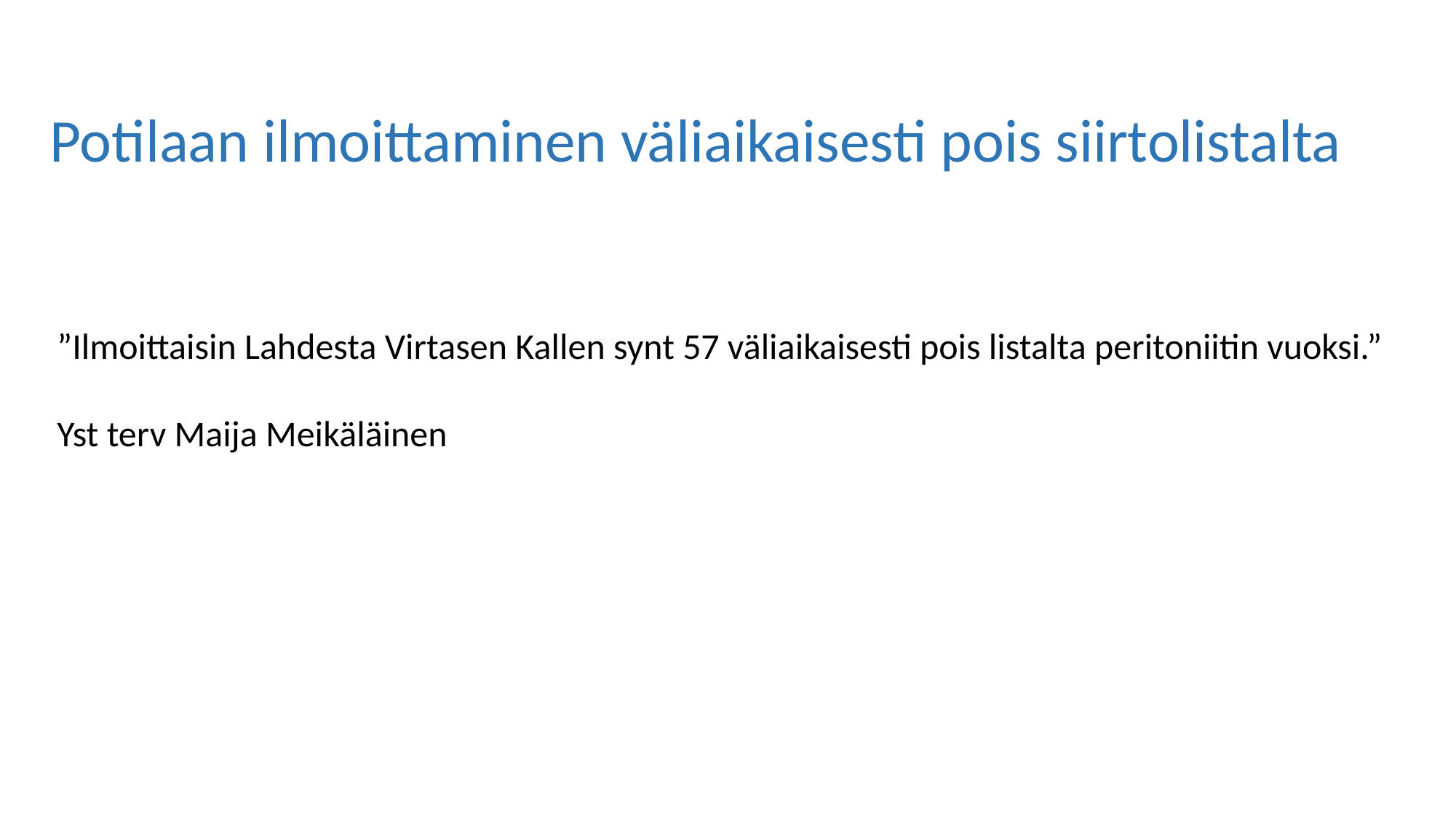

Potilaan ilmoittaminen väliaikaisesti pois siirtolistalta
”Ilmoittaisin Lahdesta Virtasen Kallen synt 57 väliaikaisesti pois listalta peritoniitin vuoksi.”

Yst terv Maija Meikäläinen